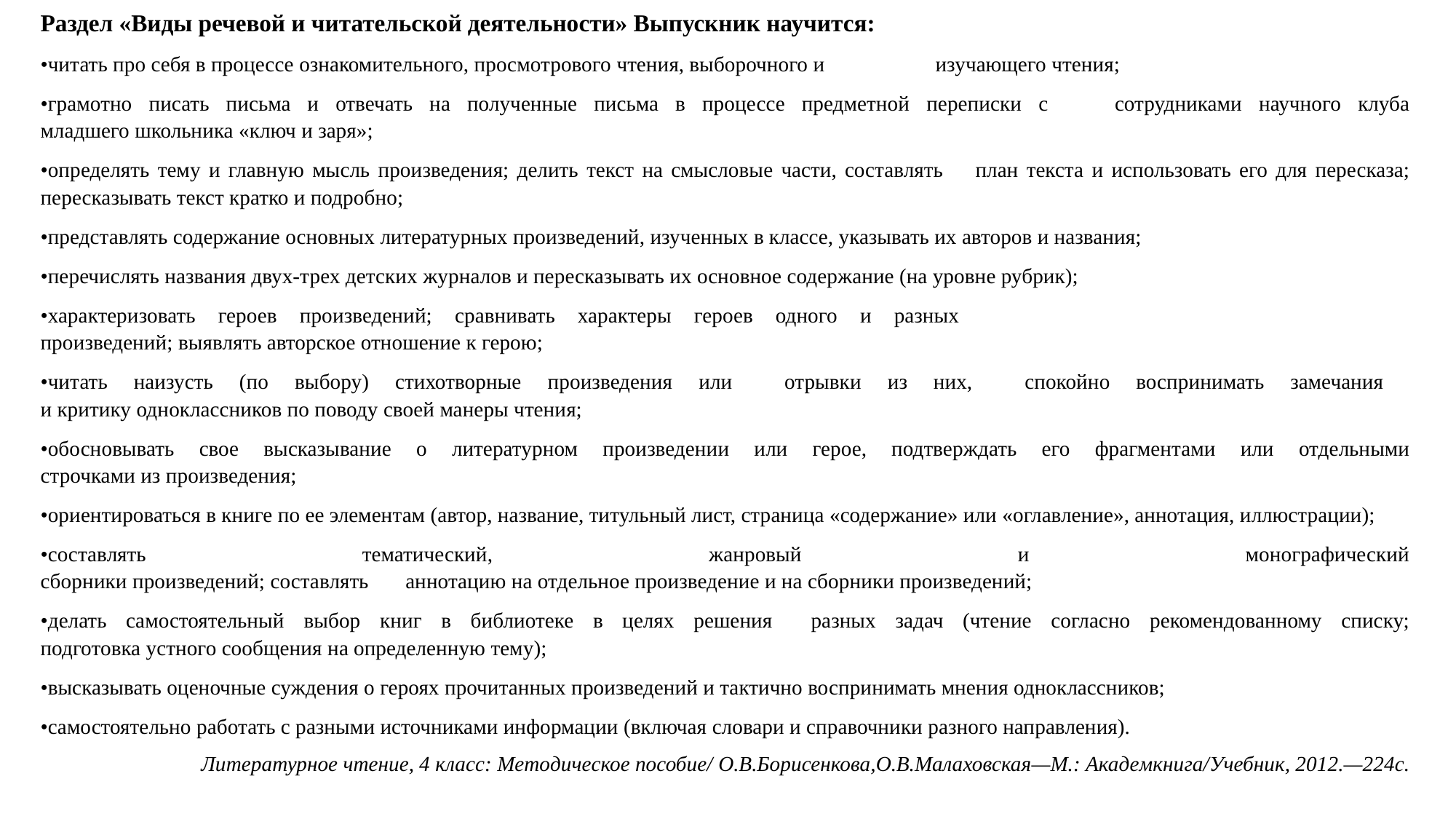

Раздел «Виды речевой и читательской деятельности» Выпускник научится:
•﻿читать﻿ про﻿ себя ﻿в﻿ процессе ﻿ознакомительного, ﻿просмотрового ﻿чтения, ﻿выборочного ﻿и                     ﻿изучающего ﻿чтения;
•﻿грамотно ﻿писать ﻿письма﻿ и﻿ отвечать ﻿на﻿ полученные﻿ письма ﻿в﻿ процессе ﻿предметной ﻿переписки ﻿с﻿    сотрудниками ﻿научного ﻿клуба﻿ младшего ﻿школьника ﻿«ключ ﻿и ﻿заря»;
•﻿определять﻿ тему﻿ и﻿ главную﻿ мысль﻿ произведения;﻿ делить﻿ текст﻿ на﻿ смысловые﻿ части,﻿ составлять﻿    план﻿ текста﻿ и﻿ использовать﻿ его﻿ для﻿ пересказа;﻿ пересказывать﻿ текст﻿ кратко﻿ и﻿ подробно;
•﻿представлять﻿ содержание﻿ основных﻿ литературных﻿ произведений, ﻿изученных ﻿в классе,﻿ указывать ﻿их ﻿авторов ﻿и ﻿названия;
•﻿перечислять ﻿названия ﻿двух-трех ﻿детских ﻿журналов ﻿и ﻿пересказывать ﻿их ﻿основное ﻿содержание﻿ (на﻿ уровне ﻿рубрик);
•﻿характеризовать﻿ героев﻿ произведений;﻿ сравнивать﻿ характеры ﻿героев ﻿одного ﻿и ﻿разных﻿                     произведений; ﻿выявлять ﻿авторское ﻿отношение ﻿к ﻿герою;
•﻿читать ﻿наизусть ﻿(по ﻿выбору) ﻿стихотворные ﻿произведения ﻿или ﻿ отрывки ﻿из ﻿них,﻿  спокойно ﻿воспринимать ﻿замечания ﻿ и ﻿критику ﻿одноклассников ﻿по ﻿поводу ﻿своей ﻿манеры﻿ чтения;
•﻿обосновывать﻿ свое﻿ высказывание﻿ о﻿ литературном﻿ произведении﻿ или﻿ герое,﻿ подтверждать﻿ его﻿ фрагментами﻿ или﻿ отдельными﻿ строчками ﻿из ﻿произведения;
•﻿ориентироваться ﻿в ﻿книге ﻿по ﻿ее ﻿элементам ﻿(автор, ﻿название,﻿ титульный ﻿лист,﻿ страница ﻿«содержание» ﻿или ﻿«оглавление», ﻿аннотация,﻿ иллюстрации);
•﻿составлять ﻿тематический,﻿ жанровый ﻿и ﻿монографический﻿ сборники ﻿произведений; ﻿составлять       ﻿аннотацию ﻿на ﻿отдельное ﻿произведение ﻿и ﻿на ﻿сборники ﻿произведений;
•﻿делать ﻿самостоятельный ﻿выбор ﻿книг ﻿в ﻿библиотеке ﻿в ﻿целях ﻿решения ﻿ разных﻿ задач﻿ (чтение﻿ согласно﻿ рекомендованному﻿ списку;﻿ подготовка ﻿устного ﻿сообщения ﻿на ﻿определенную﻿ тему);
•﻿высказывать ﻿оценочные ﻿суждения ﻿о ﻿героях ﻿прочитанных ﻿произведений ﻿и ﻿тактично ﻿воспринимать﻿ мнения ﻿одноклассников;
•﻿самостоятельно﻿ работать ﻿с ﻿разными﻿ источниками ﻿информации﻿ (включая ﻿словари ﻿и ﻿справочники﻿ разного ﻿направления).
Ли﻿те﻿ра﻿тур﻿ное﻿ чтение﻿, 4﻿ класс:﻿ Ме﻿то﻿ди﻿че﻿с﻿кое﻿ пособие/﻿ О.В.﻿Борисенкова,﻿О.В.﻿Ма﻿ла﻿хов﻿ская﻿—М.:﻿ Ака﻿де﻿мк﻿ни﻿га/Учеб﻿ник,﻿ 2012.﻿—﻿224﻿с.